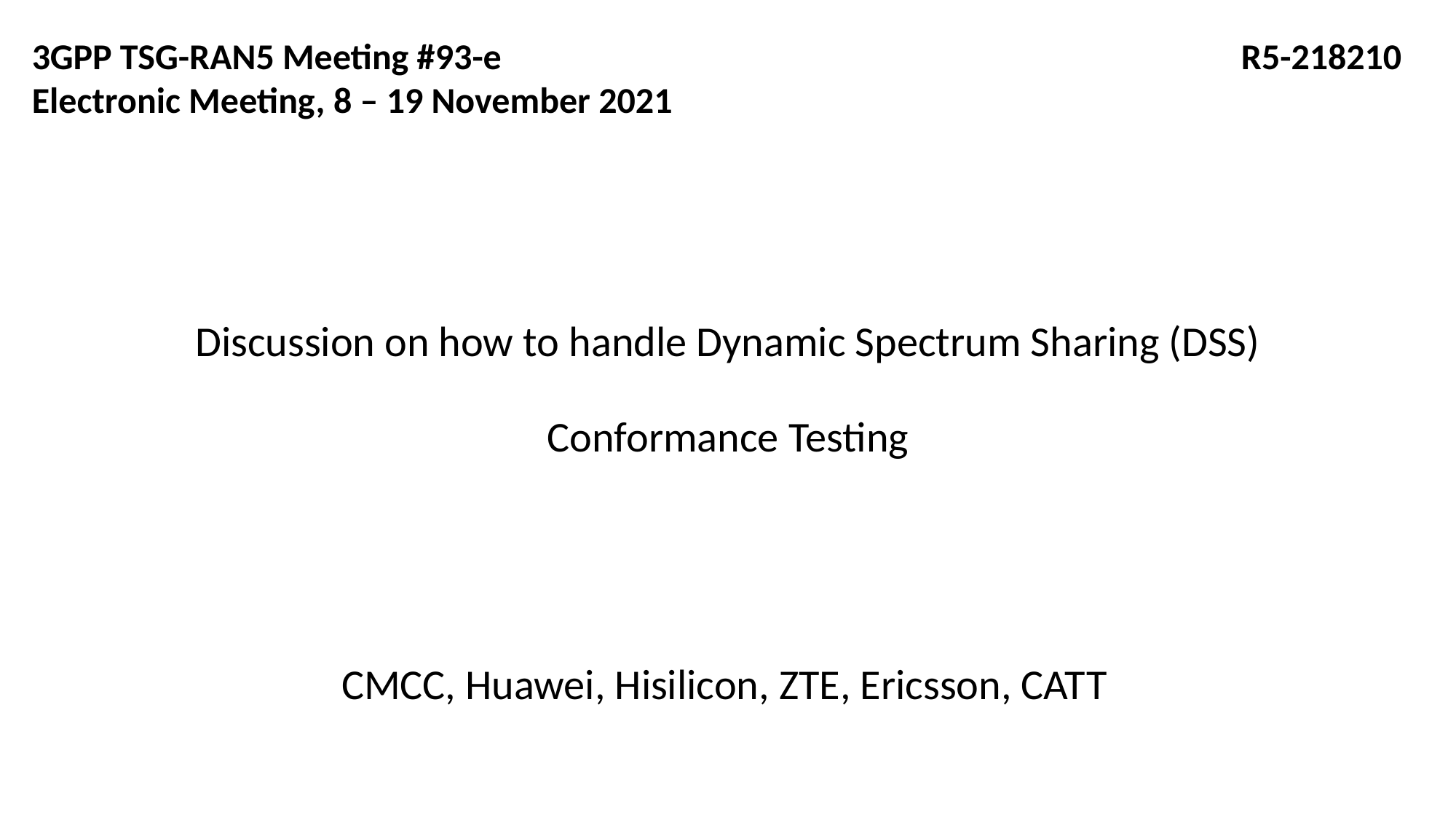

3GPP TSG-RAN5 Meeting #93-e 							 R5-218210
Electronic Meeting, 8 – 19 November 2021
# Discussion on how to handle Dynamic Spectrum Sharing (DSS) Conformance Testing
CMCC, Huawei, Hisilicon, ZTE, Ericsson, CATT